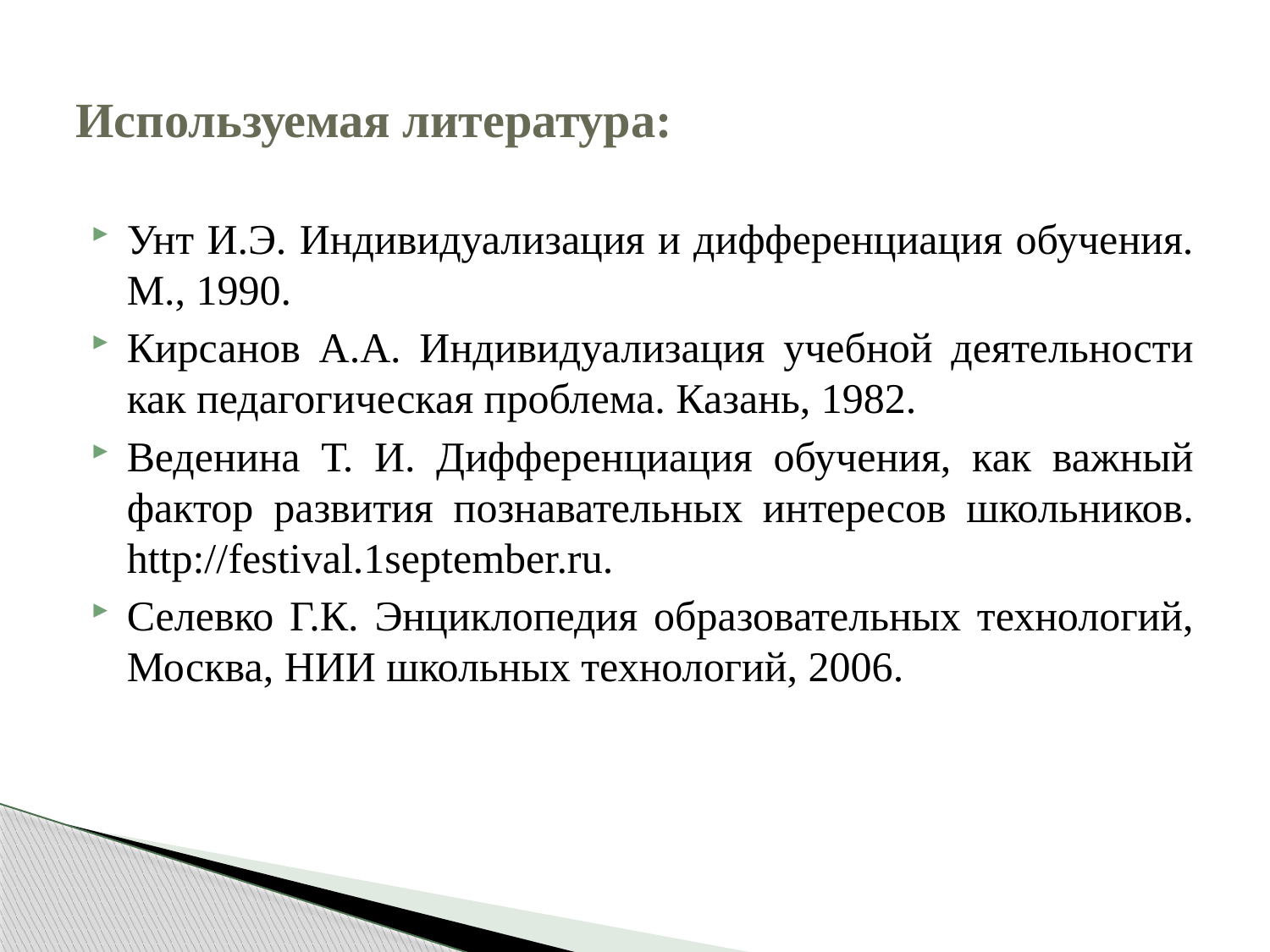

# Используемая литература:
Унт И.Э. Индивидуализация и дифференциация обучения. М., 1990.
Кирсанов А.А. Индивидуализация учебной деятельности как педагогическая проблема. Казань, 1982.
Веденина Т. И. Дифференциация обучения, как важный фактор развития познавательных интересов школьников. http://festival.1september.ru.
Селевко Г.К. Энциклопедия образовательных технологий, Москва, НИИ школьных технологий, 2006.